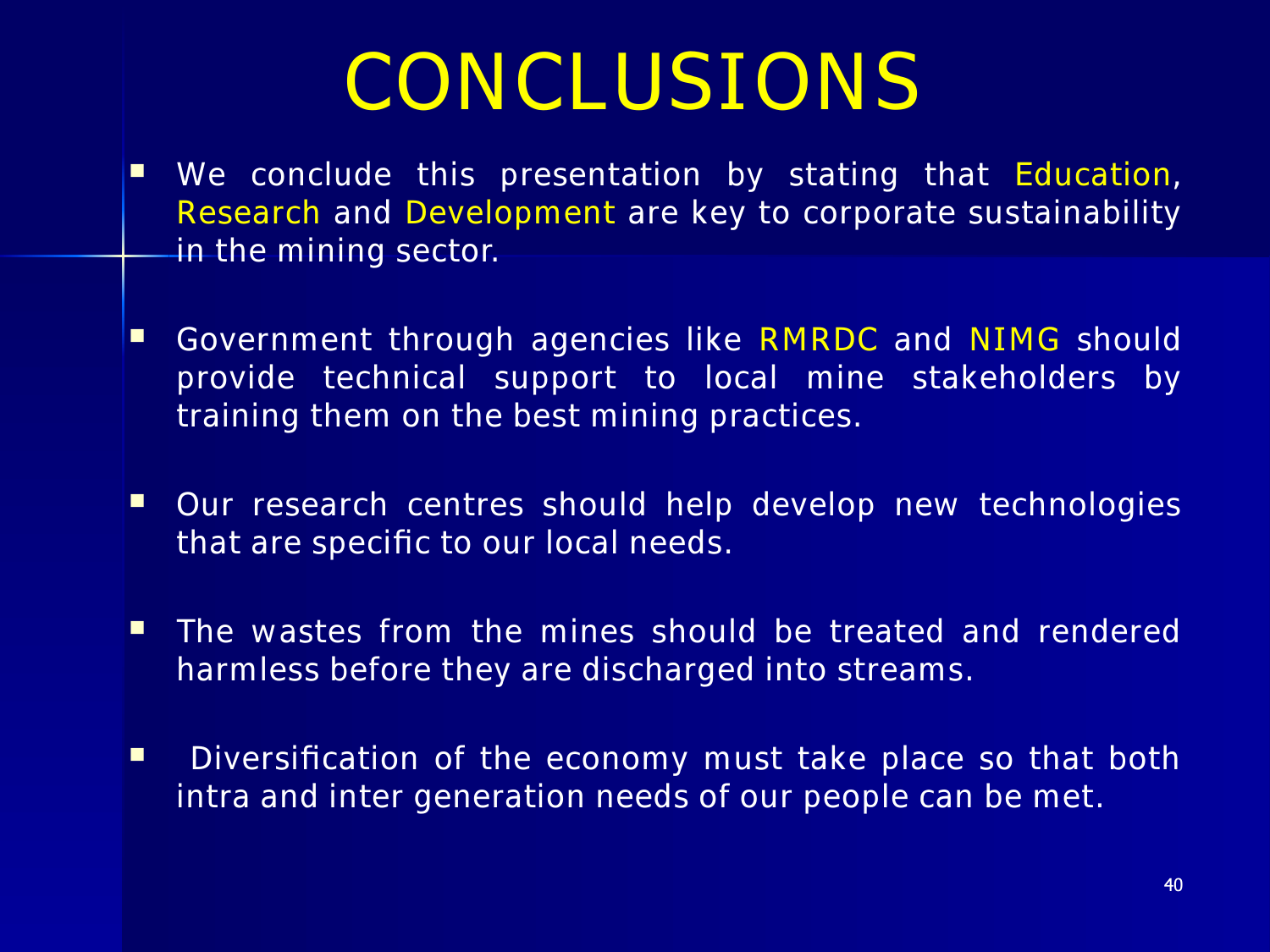

# CONCLUSIONS
We conclude this presentation by stating that Education, Research and Development are key to corporate sustainability in the mining sector.

Government through agencies like RMRDC and NIMG should provide technical support to local mine stakeholders by training them on the best mining practices.

Our research centres should help develop new technologies that are specific to our local needs.

The wastes from the mines should be treated and rendered harmless before they are discharged into streams.

 Diversification of the economy must take place so that both intra and inter generation needs of our people can be met.

40